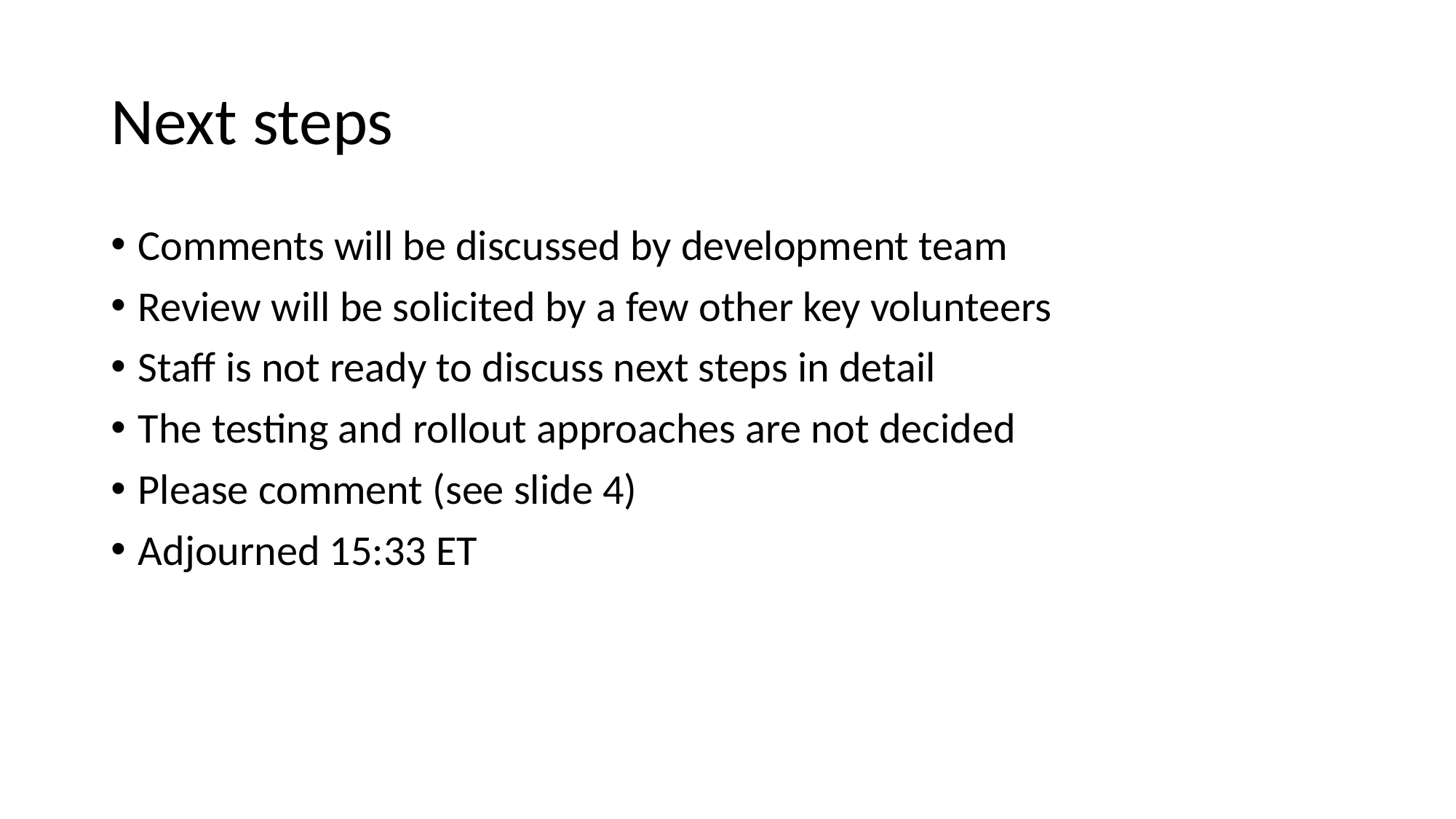

# Next steps
Comments will be discussed by development team
Review will be solicited by a few other key volunteers
Staff is not ready to discuss next steps in detail
The testing and rollout approaches are not decided
Please comment (see slide 4)
Adjourned 15:33 ET